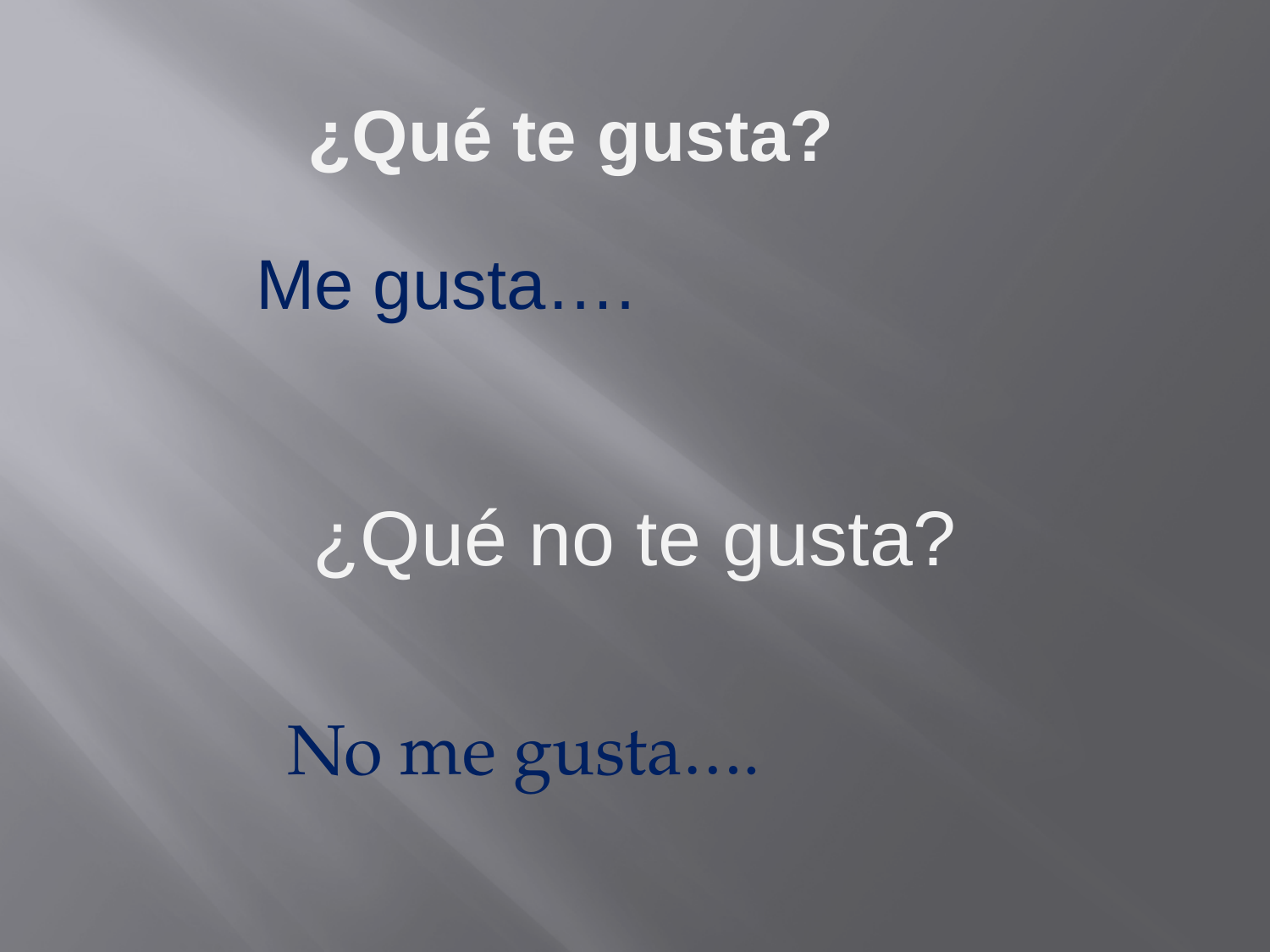

# ¿Qué te gusta?
Me gusta….
¿Qué no te gusta?
No me gusta….